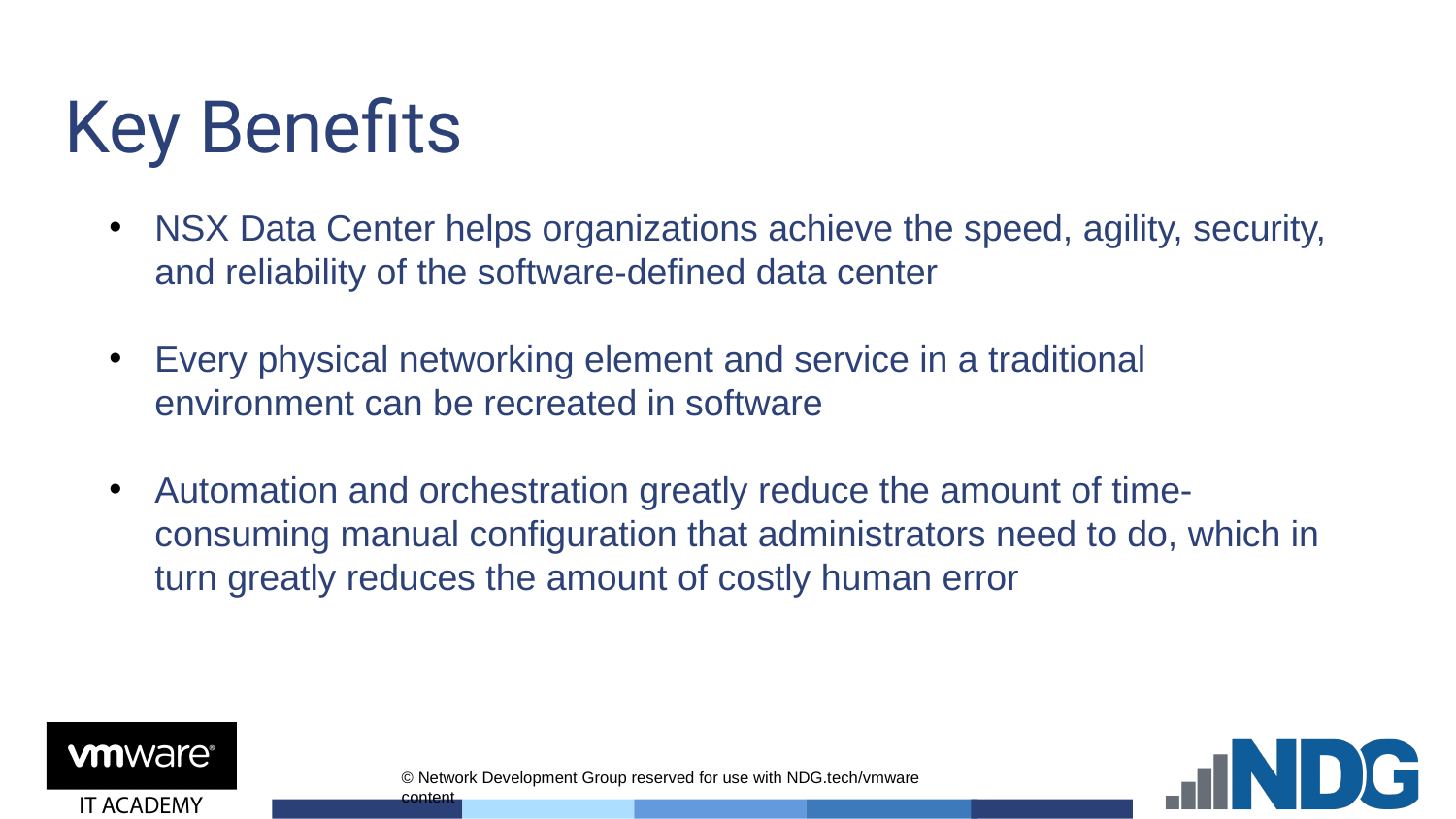

# Key Benefits
NSX Data Center helps organizations achieve the speed, agility, security, and reliability of the software-defined data center

Every physical networking element and service in a traditional environment can be recreated in software

Automation and orchestration greatly reduce the amount of time-consuming manual configuration that administrators need to do, which in turn greatly reduces the amount of costly human error